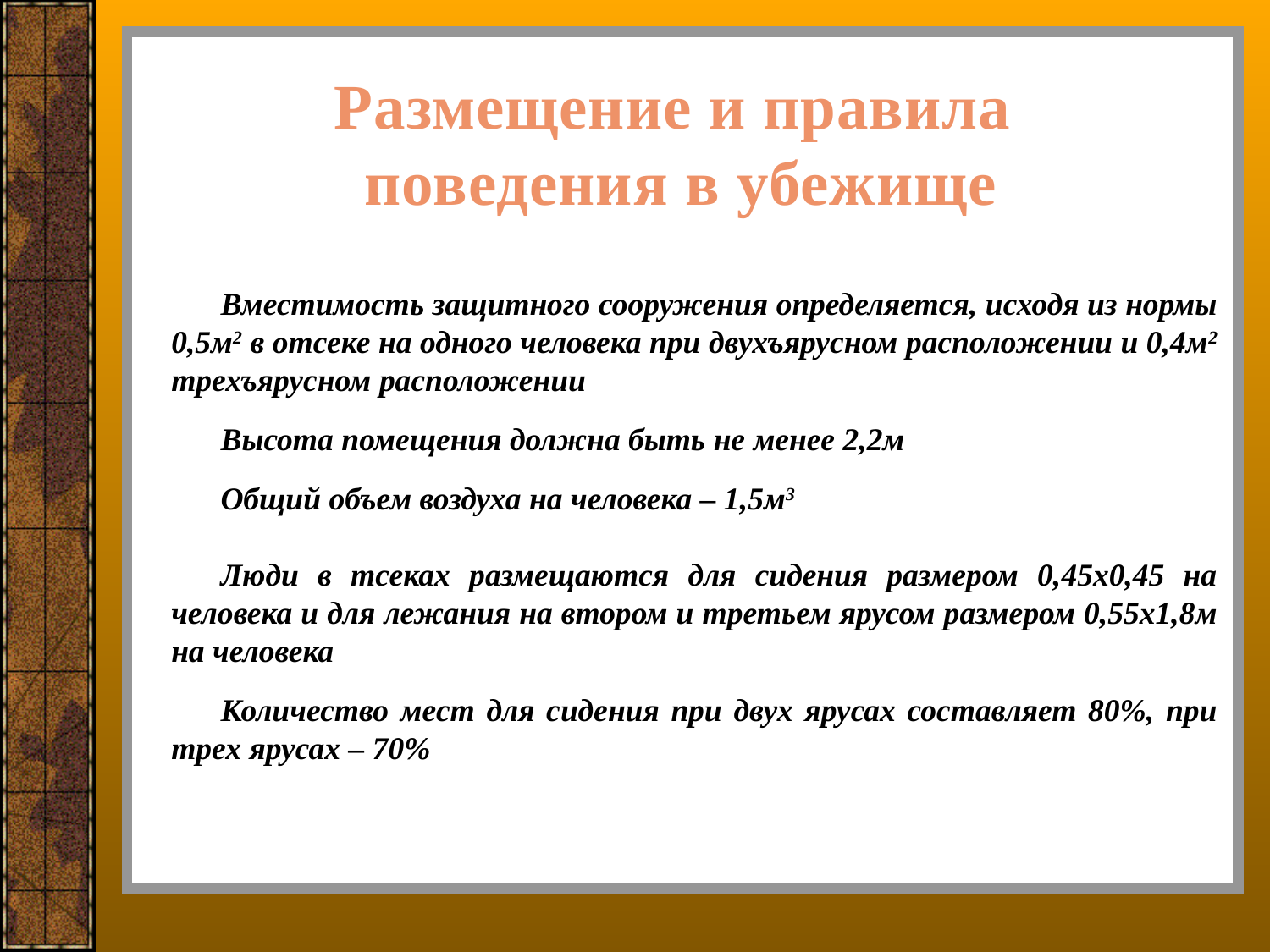

Размещение и правила
поведения в убежище
Вместимость защитного сооружения определяется, исходя из нормы 0,5м2 в отсеке на одного человека при двухъярусном расположении и 0,4м2 трехъярусном расположении

Высота помещения должна быть не менее 2,2м

Общий объем воздуха на человека – 1,5м3

Люди в тсеках размещаются для сидения размером 0,45х0,45 на человека и для лежания на втором и третьем ярусом размером 0,55х1,8м на человека

Количество мест для сидения при двух ярусах составляет 80%, при трех ярусах – 70%